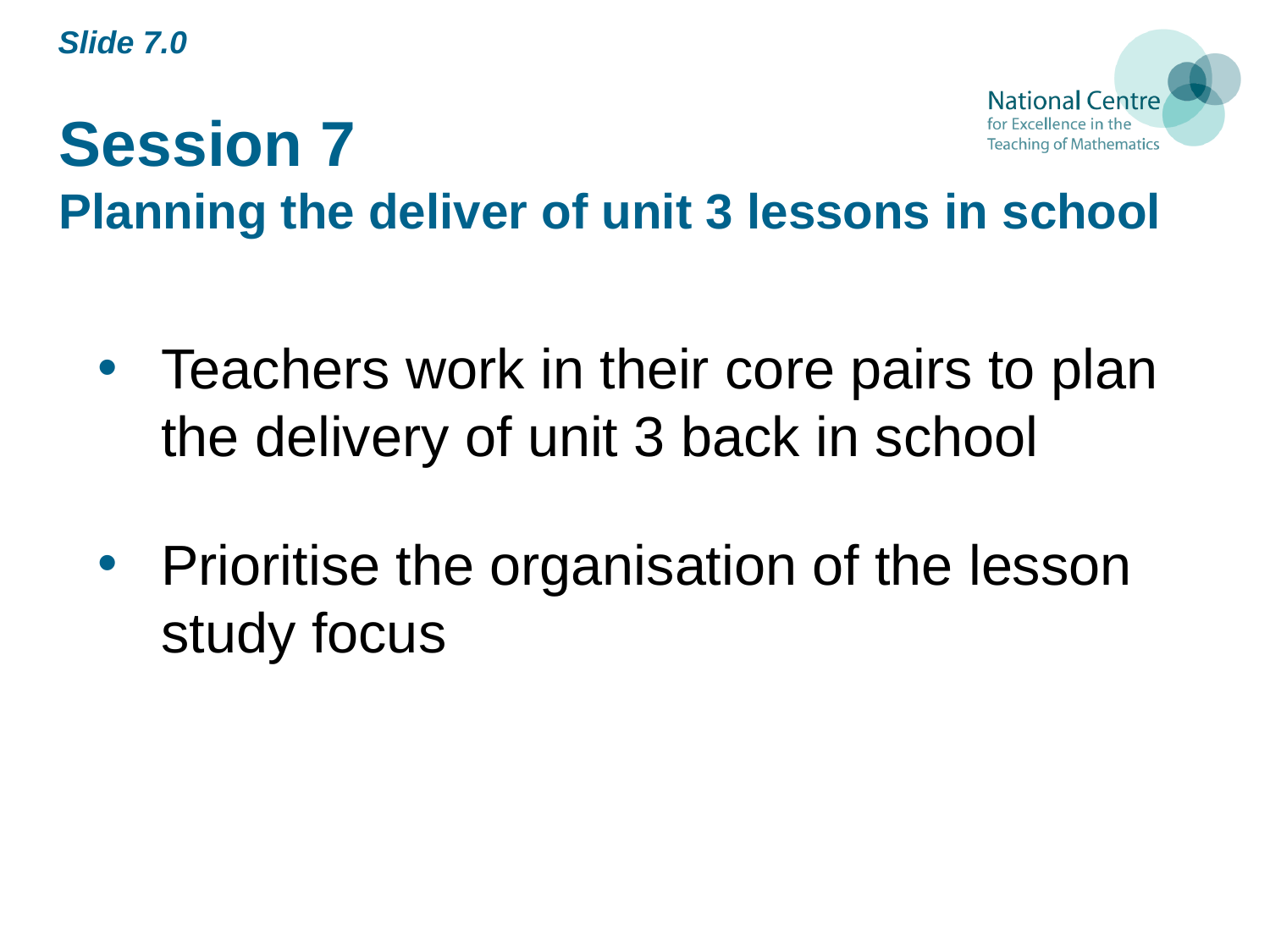

Slide 7.0
# Session 7 Planning the deliver of unit 3 lessons in school
Teachers work in their core pairs to plan the delivery of unit 3 back in school

Prioritise the organisation of the lesson study focus